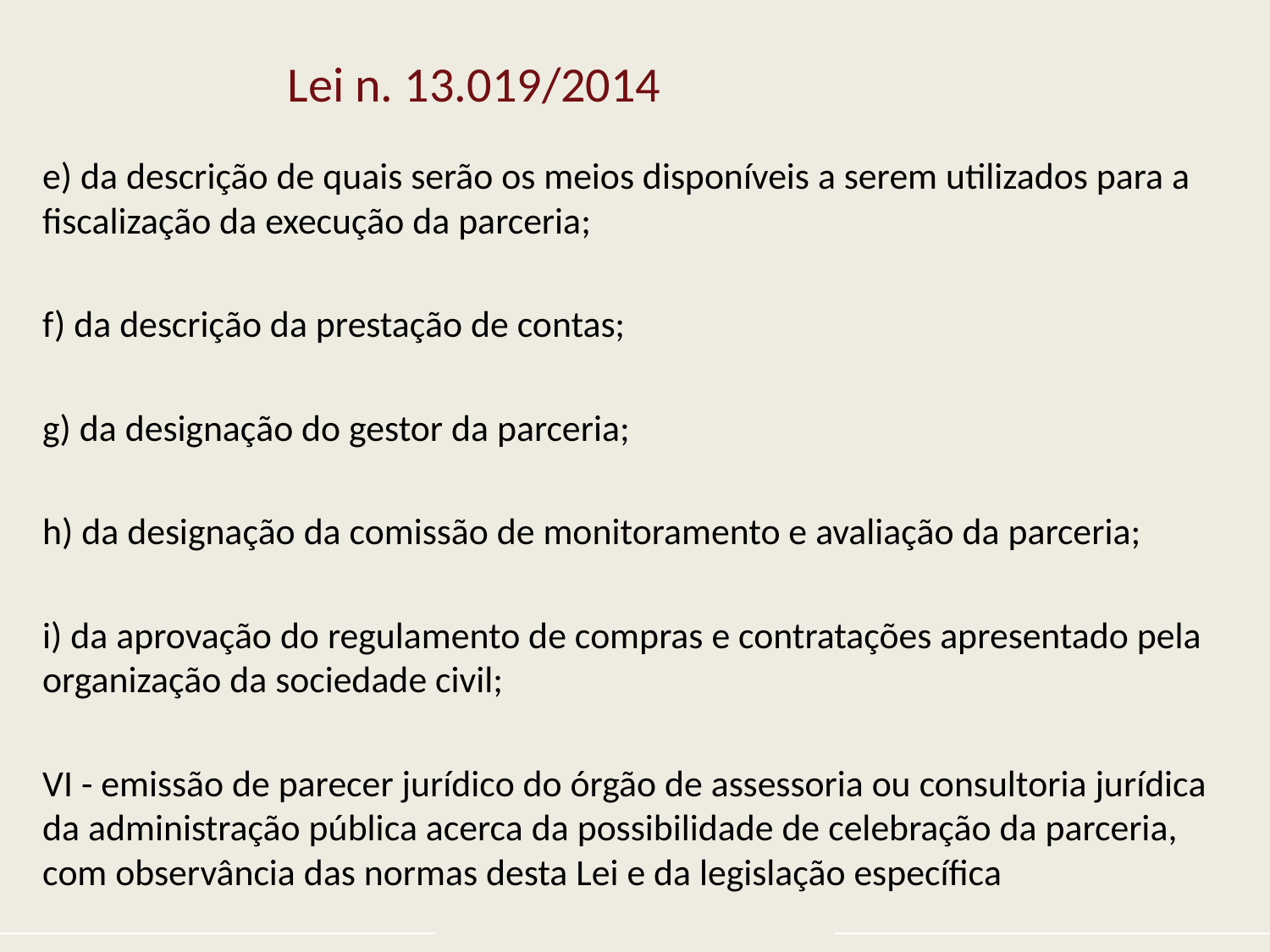

# Lei n. 13.019/2014
e) da descrição de quais serão os meios disponíveis a serem utilizados para a fiscalização da execução da parceria;

f) da descrição da prestação de contas;

g) da designação do gestor da parceria;

h) da designação da comissão de monitoramento e avaliação da parceria;

i) da aprovação do regulamento de compras e contratações apresentado pela organização da sociedade civil;

VI - emissão de parecer jurídico do órgão de assessoria ou consultoria jurídica da administração pública acerca da possibilidade de celebração da parceria, com observância das normas desta Lei e da legislação específica